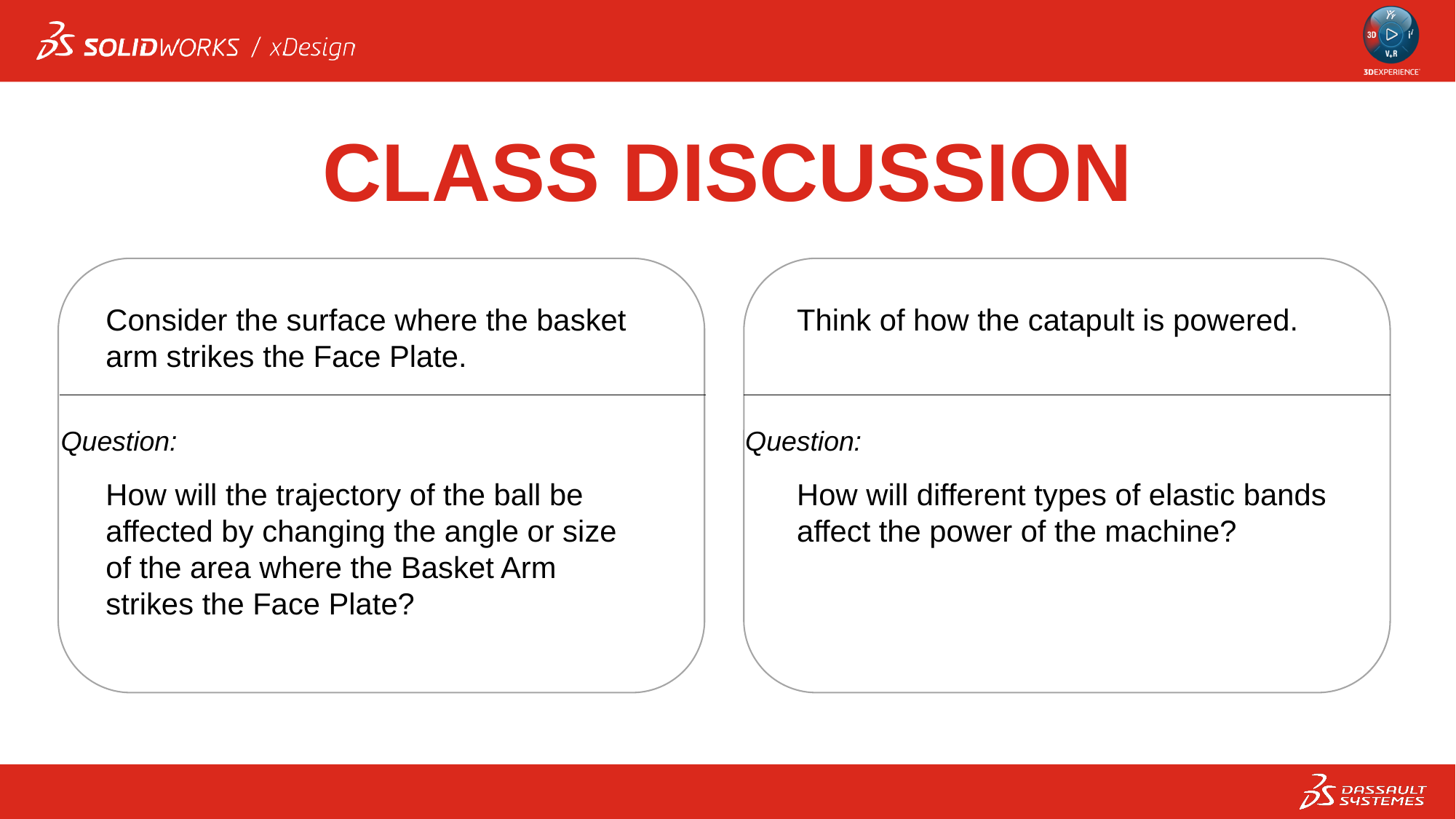

CLASS DISCUSSION

Consider the surface where the basket arm strikes the Face Plate.

Think of how the catapult is powered.

Question:
Question:
How will the trajectory of the ball be affected by changing the angle or size of the area where the Basket Arm strikes the Face Plate?

How will different types of elastic bands affect the power of the machine?